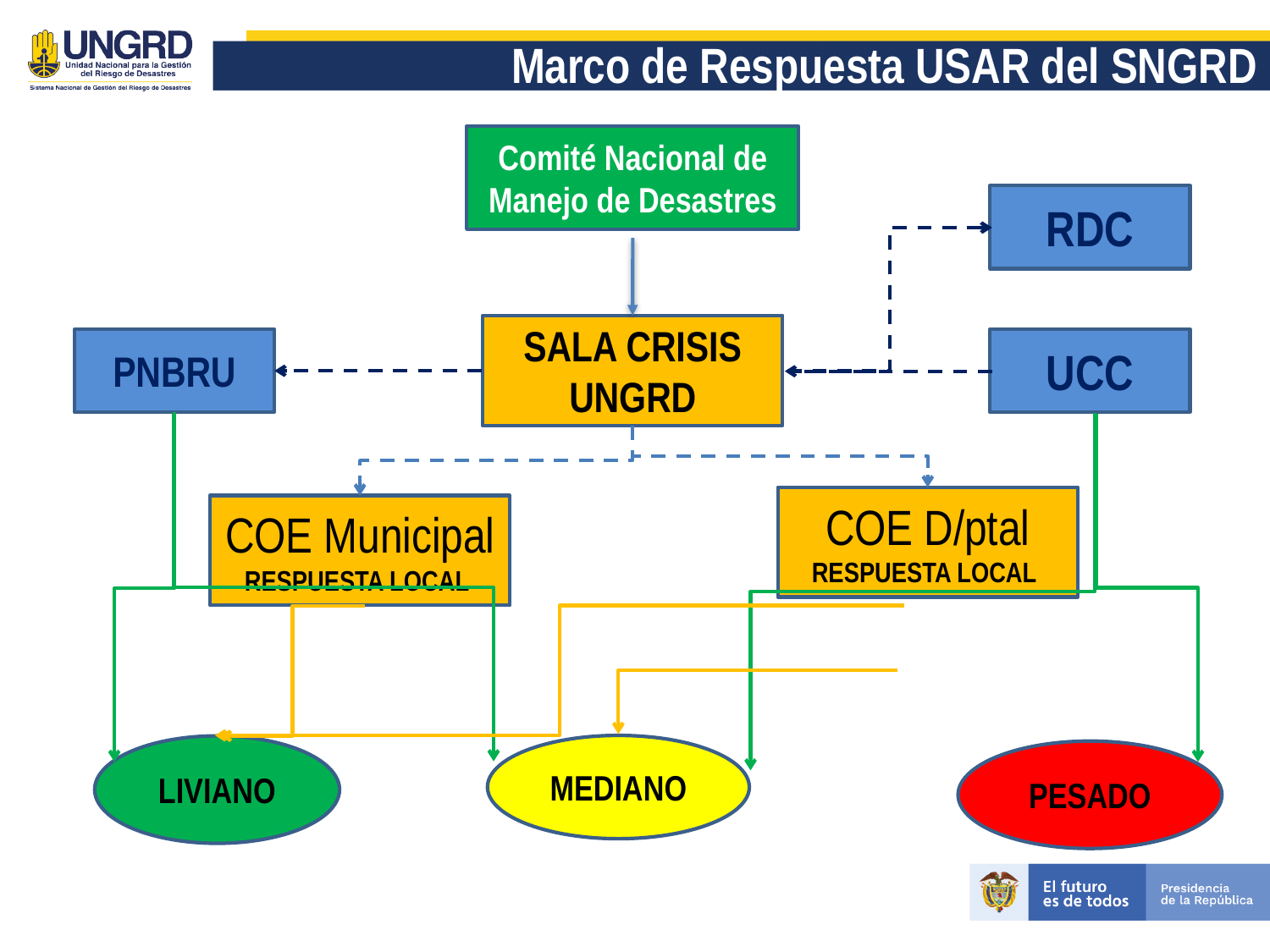

# Marco de Respuesta USAR del SNGRD
Comité Nacional de Manejo de Desastres
RDC
SALA CRISIS UNGRD
UCC
PNBRU
COE D/ptal
RESPUESTA LOCAL
COE Municipal
RESPUESTA LOCAL
MEDIANO
LIVIANO
PESADO